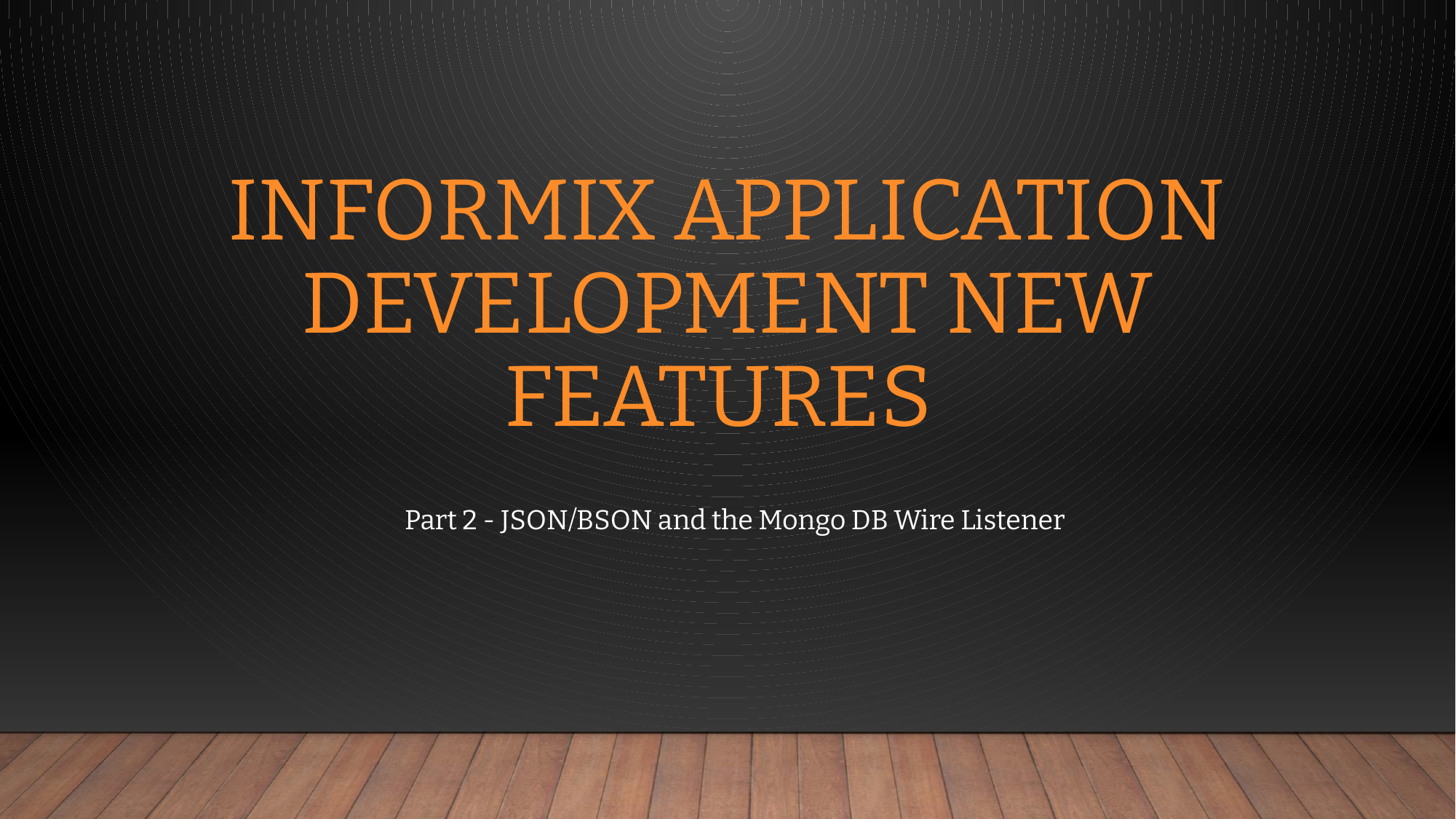

# Informix Application Development New Features

                      Part 2 - JSON/BSON and the Mongo DB Wire Listener